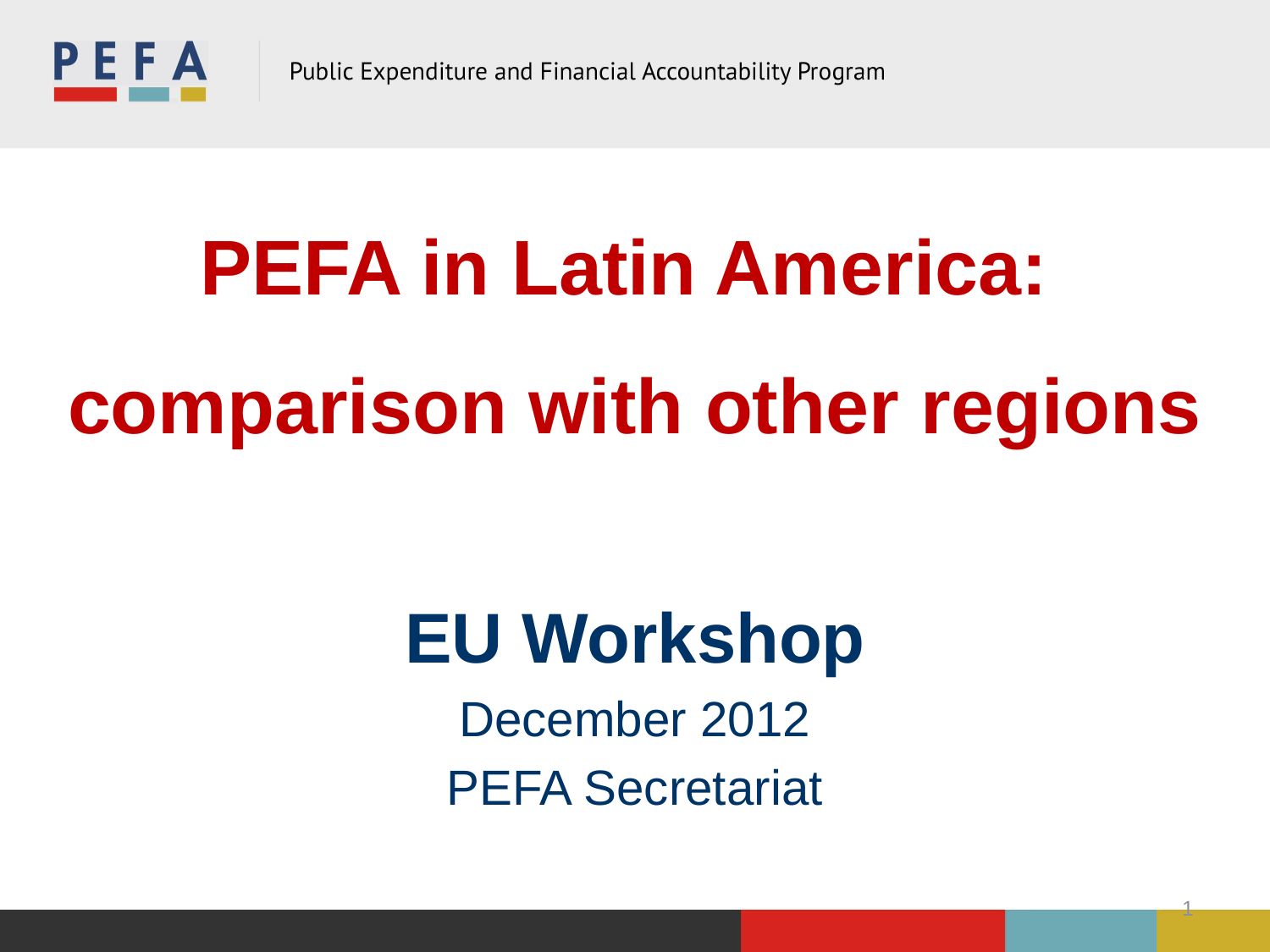

# PEFA in Latin America: comparison with other regions
EU Workshop
December 2012
PEFA Secretariat
1